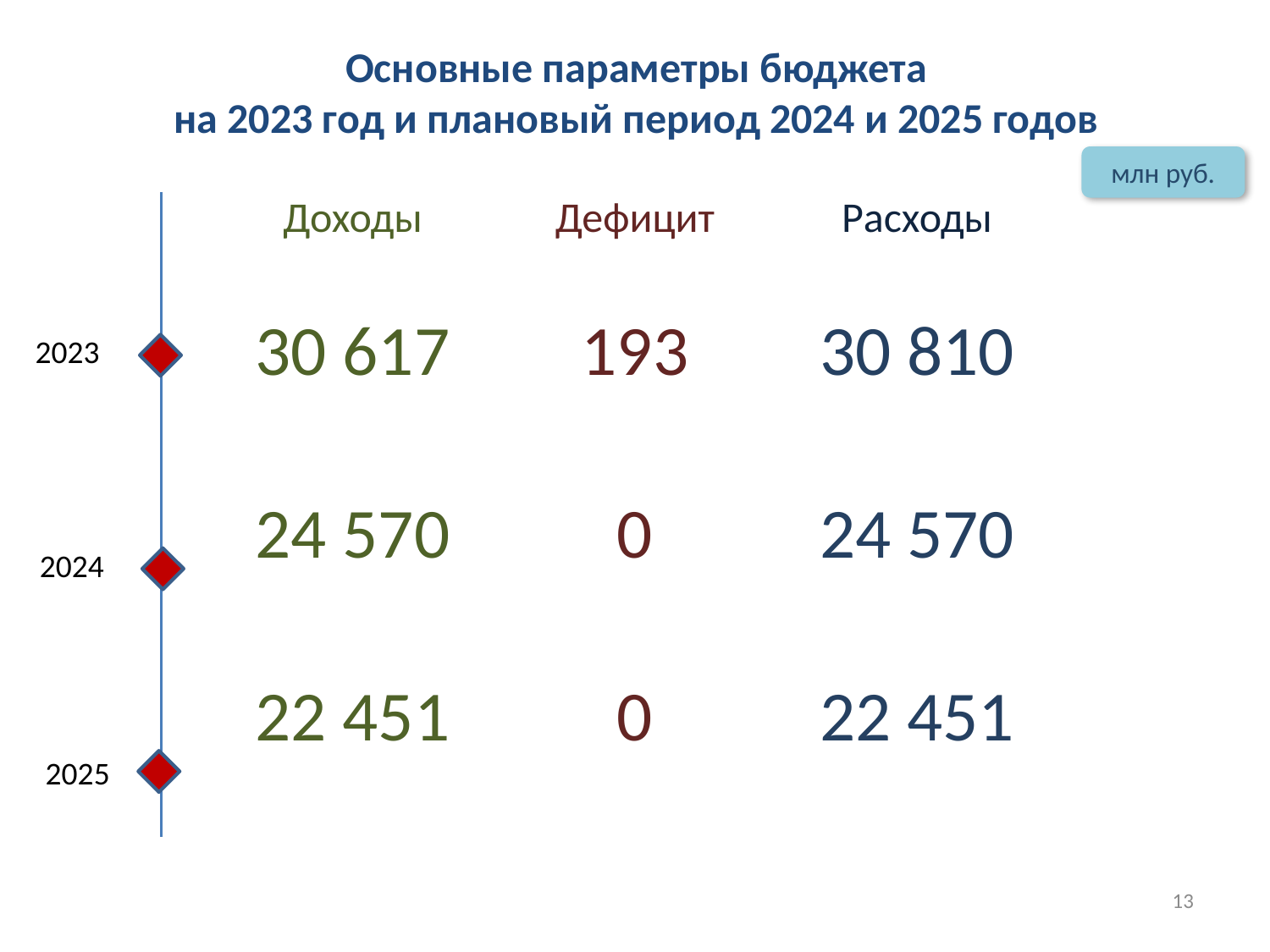

# Основные параметры бюджета на 2023 год и плановый период 2024 и 2025 годов
млн руб.
| Доходы | Дефицит | Расходы |
| --- | --- | --- |
| 30 617 | 193 | 30 810 |
| 24 570 | 0 | 24 570 |
| 22 451 | 0 | 22 451 |
2023

2024

2025

13